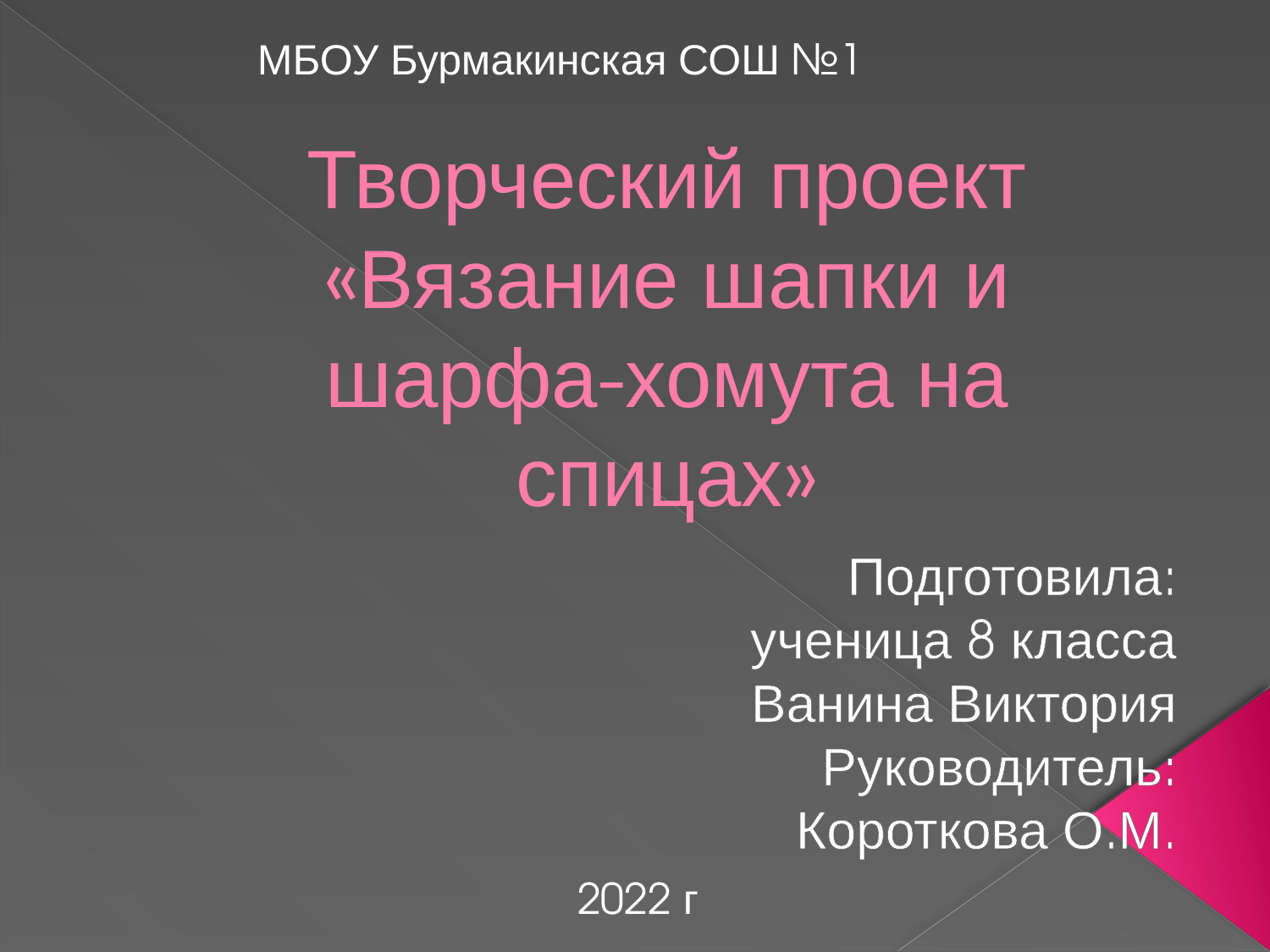

МБОУ Бурмакинская СОШ №1
# Творческий проект «Вязание шапки и шарфа-хомута на спицах»
Подготовила:
ученица 8 класса
Ванина Виктория
Руководитель:
Короткова О.М.
2022 г